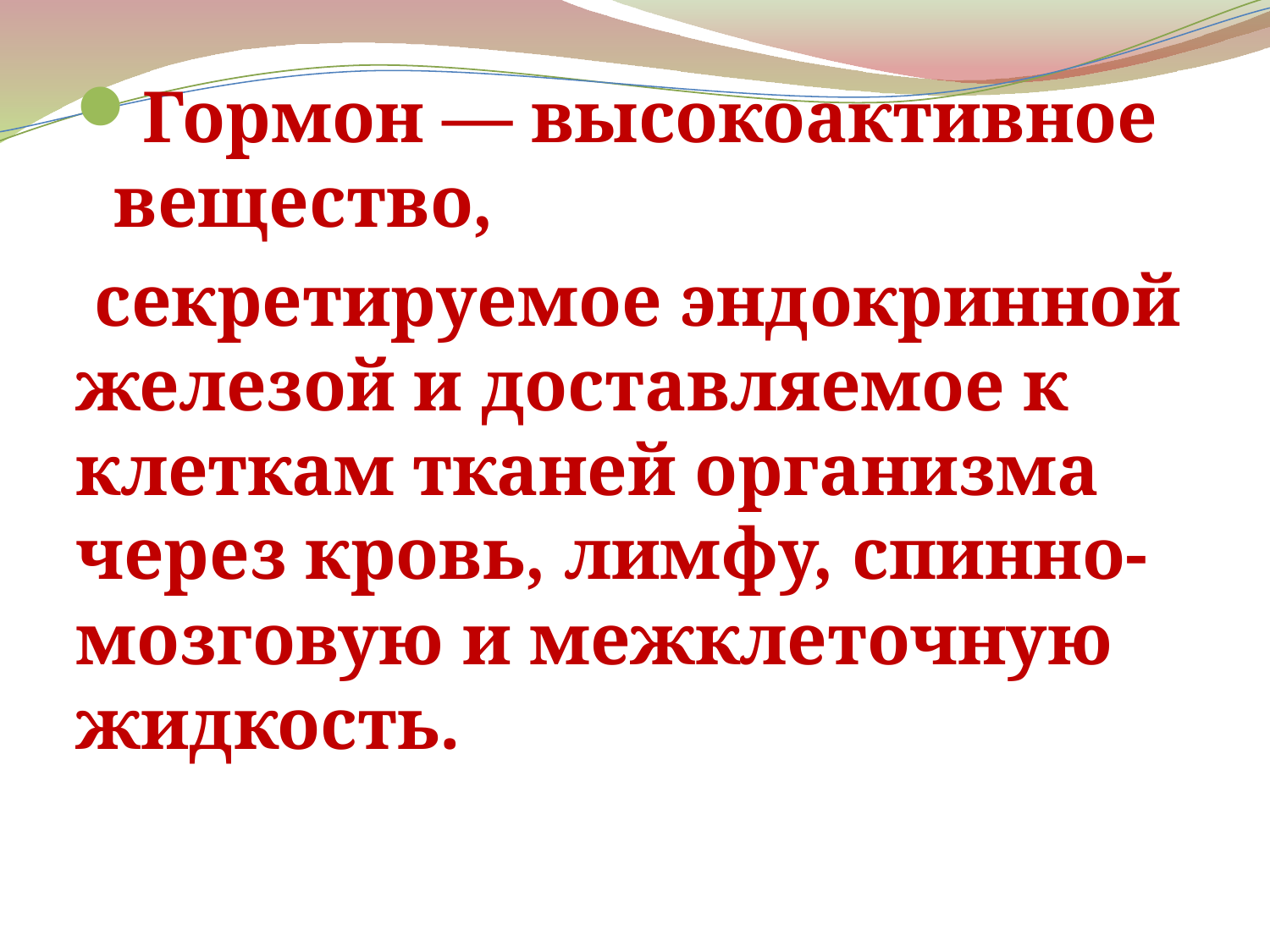

Гормон — высокоактивное вещество,
 секретируемое эндокринной железой и доставляемое к клеткам тканей организма через кровь, лимфу, спинно-мозговую и межклеточную жидкость.